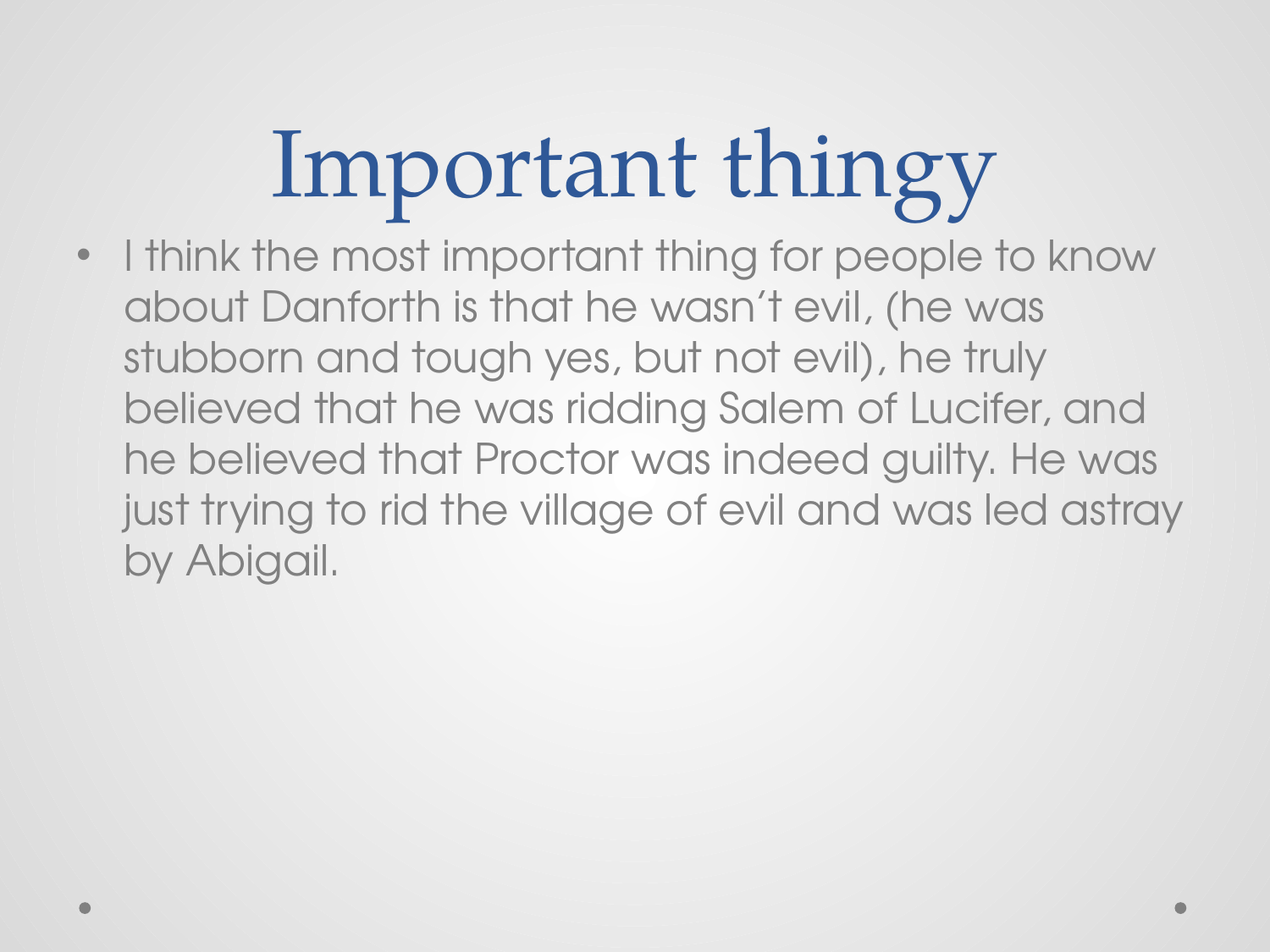

# Important thingy
I think the most important thing for people to know about Danforth is that he wasn’t evil, (he was stubborn and tough yes, but not evil), he truly believed that he was ridding Salem of Lucifer, and he believed that Proctor was indeed guilty. He was just trying to rid the village of evil and was led astray by Abigail.